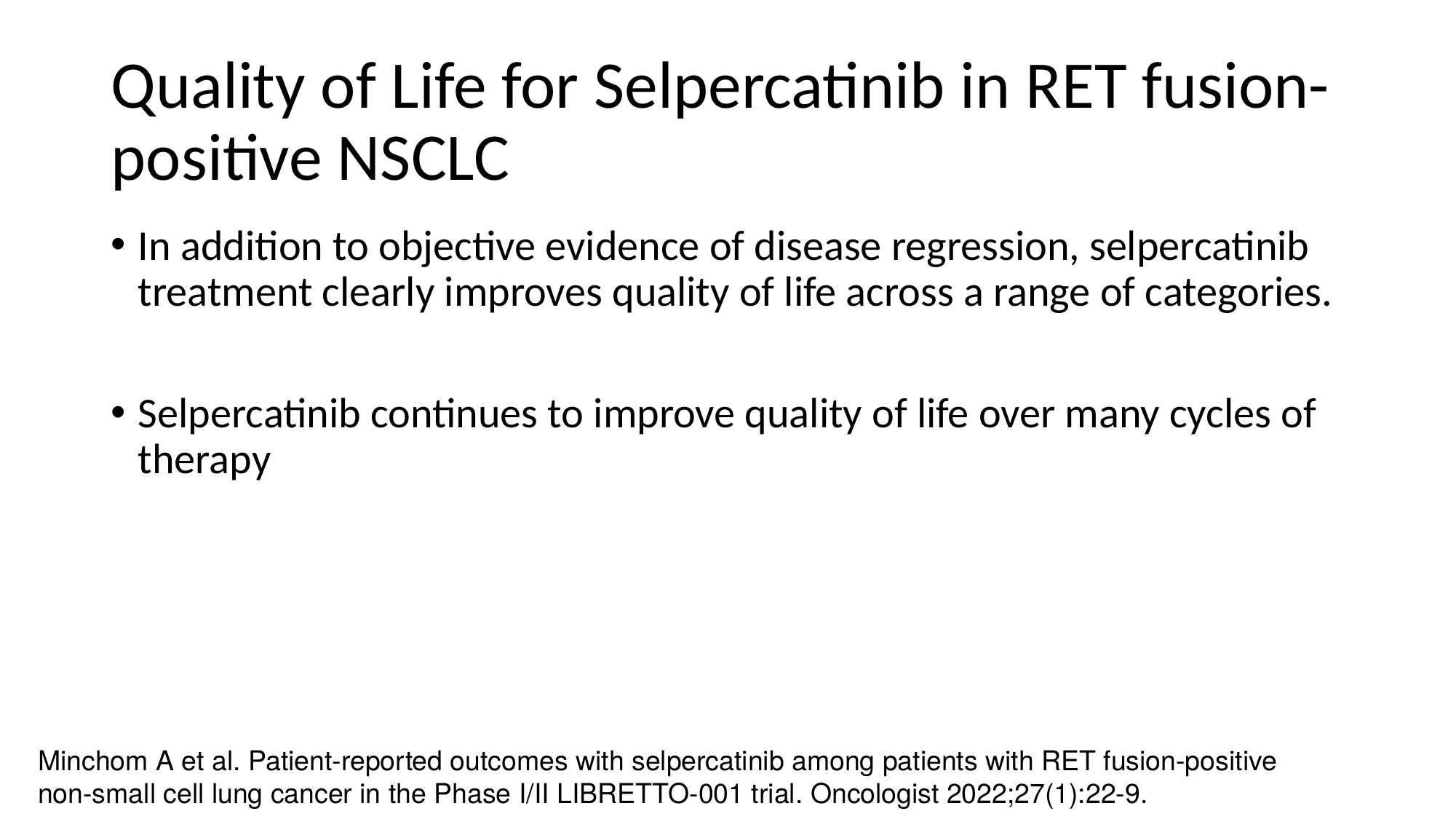

# Quality of Life for Selpercatinib in RET fusion- positive NSCLC
In addition to objective evidence of disease regression, selpercatinib treatment clearly improves quality of life across a range of categories.

Selpercatinib continues to improve quality of life over many cycles of therapy
Minchom A et al. Patient-reported outcomes with selpercatinib among patients with RET fusion-positive non-small cell lung cancer in the Phase I/II LIBRETTO-001 trial. Oncologist 2022;27(1):22-9.